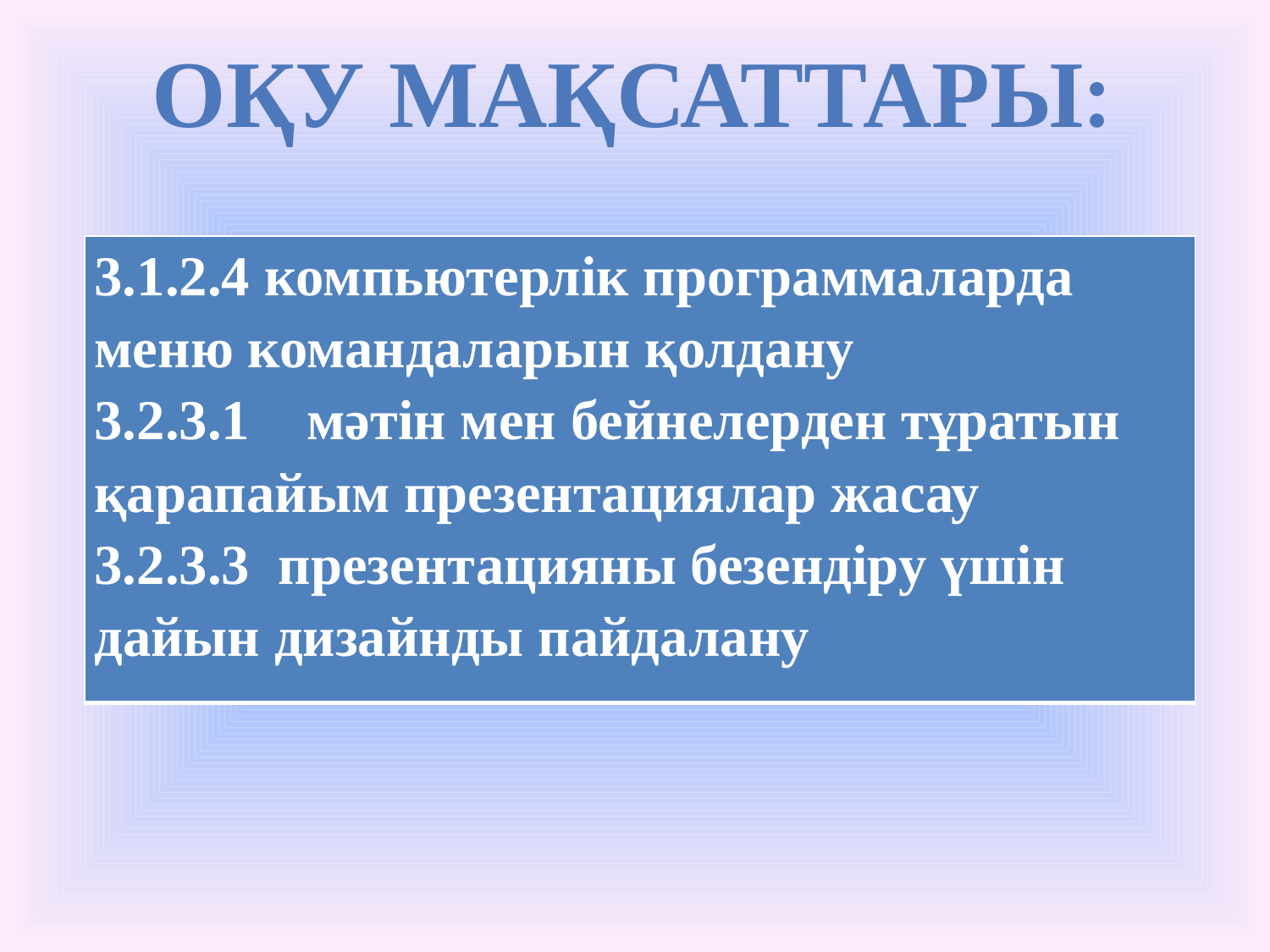

Оқу мақсаттары:
| 3.1.2.4 компьютерлік программаларда меню командаларын қолдану 3.2.3.1 мәтін мен бейнелерден тұратын қарапайым презентациялар жасау 3.2.3.3 презентацияны безендіру үшін дайын дизайнды пайдалану |
| --- |